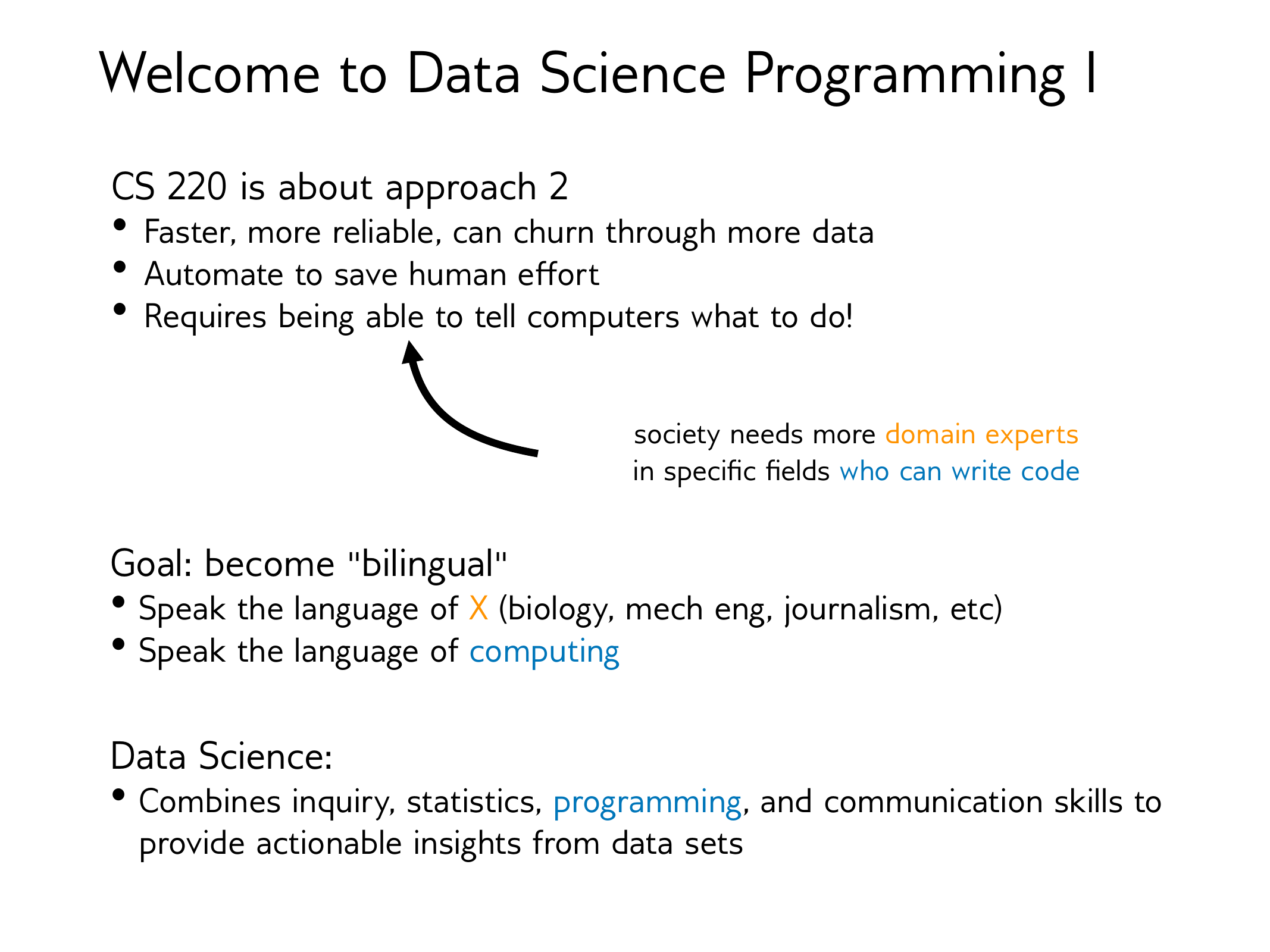

Welcome to Data Science Programming I
CS 220 is about approach 2
Faster, more reliable, can churn through more data
Automate to save human effort
Requires being able to tell computers what to do!

society needs more domain experts
in specific fields who can write code
Goal: become "bilingual"
Speak the language of X (biology, mech eng, journalism, etc)
Speak the language of computing
Data Science:
Combines inquiry, statistics, programming, and communication skills to provide actionable insights from data sets